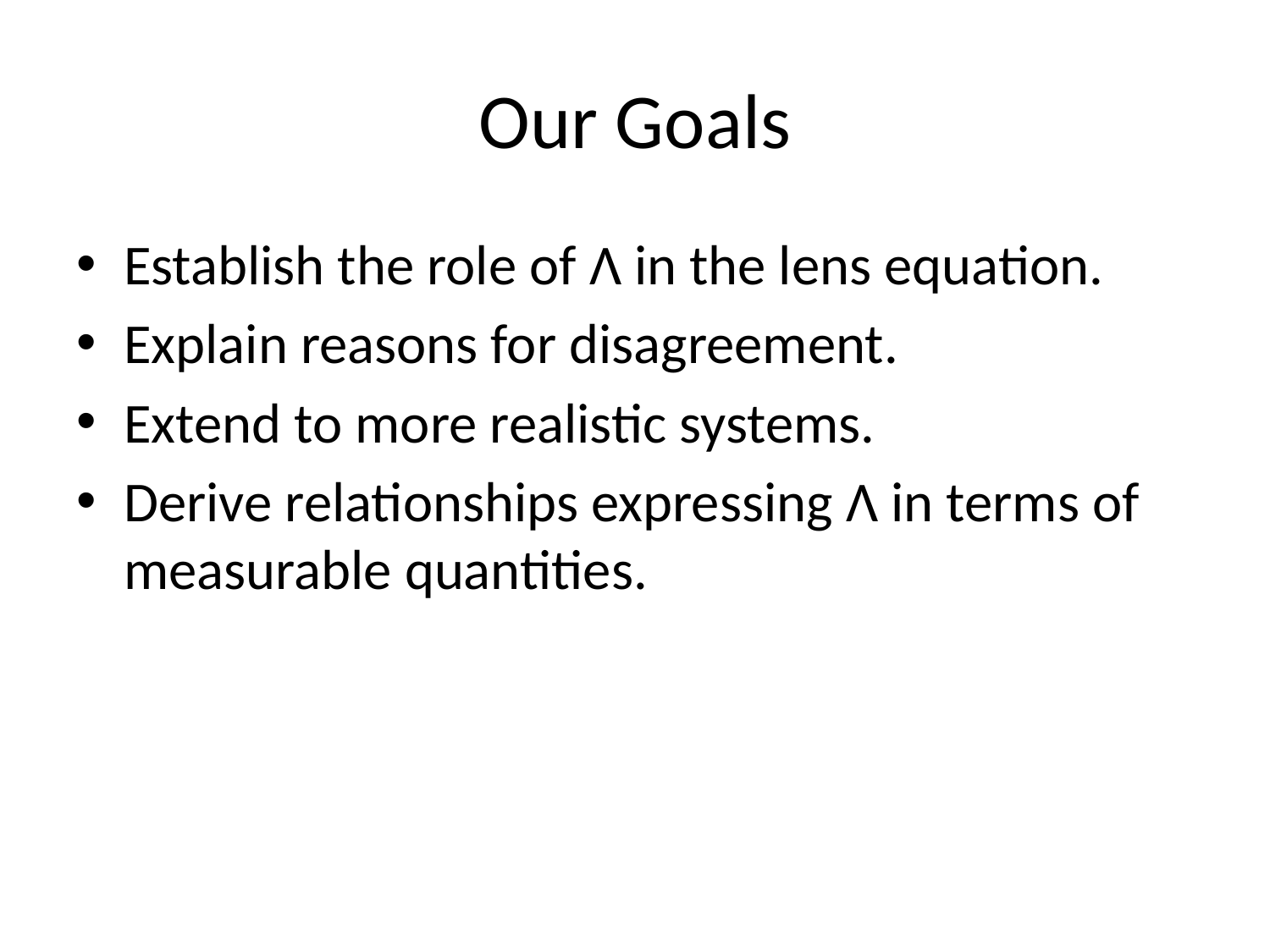

# Our Goals
Establish the role of Λ in the lens equation.
Explain reasons for disagreement.
Extend to more realistic systems.
Derive relationships expressing Λ in terms of measurable quantities.